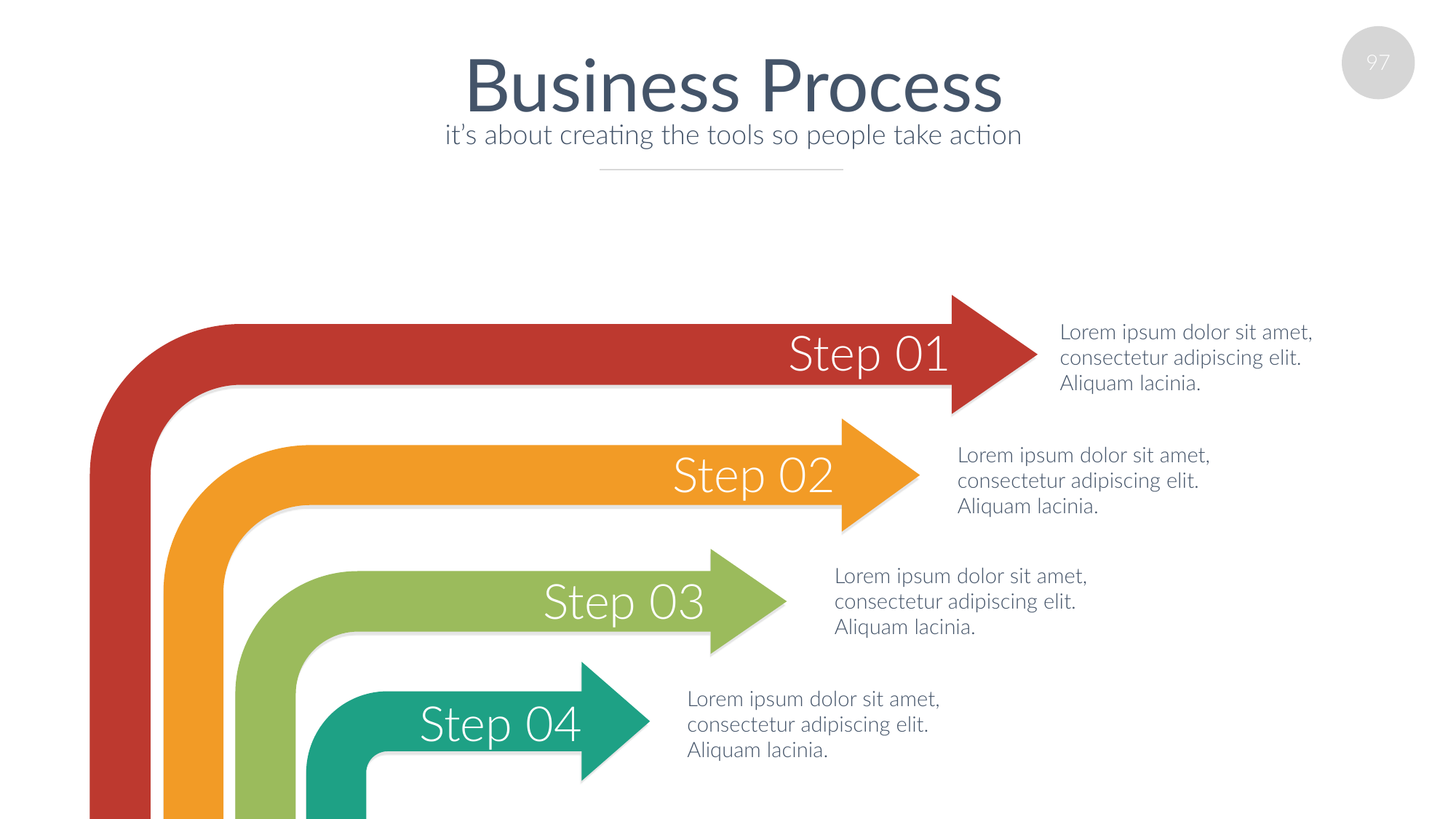

# Business Process
it’s about creating the tools so people take action

Lorem ipsum dolor sit amet, consectetur adipiscing elit. Aliquam lacinia.
Step 01

Lorem ipsum dolor sit amet, consectetur adipiscing elit. Aliquam lacinia.
Step 02

Lorem ipsum dolor sit amet, consectetur adipiscing elit. Aliquam lacinia.
Step 03

Lorem ipsum dolor sit amet, consectetur adipiscing elit. Aliquam lacinia.
Step 04